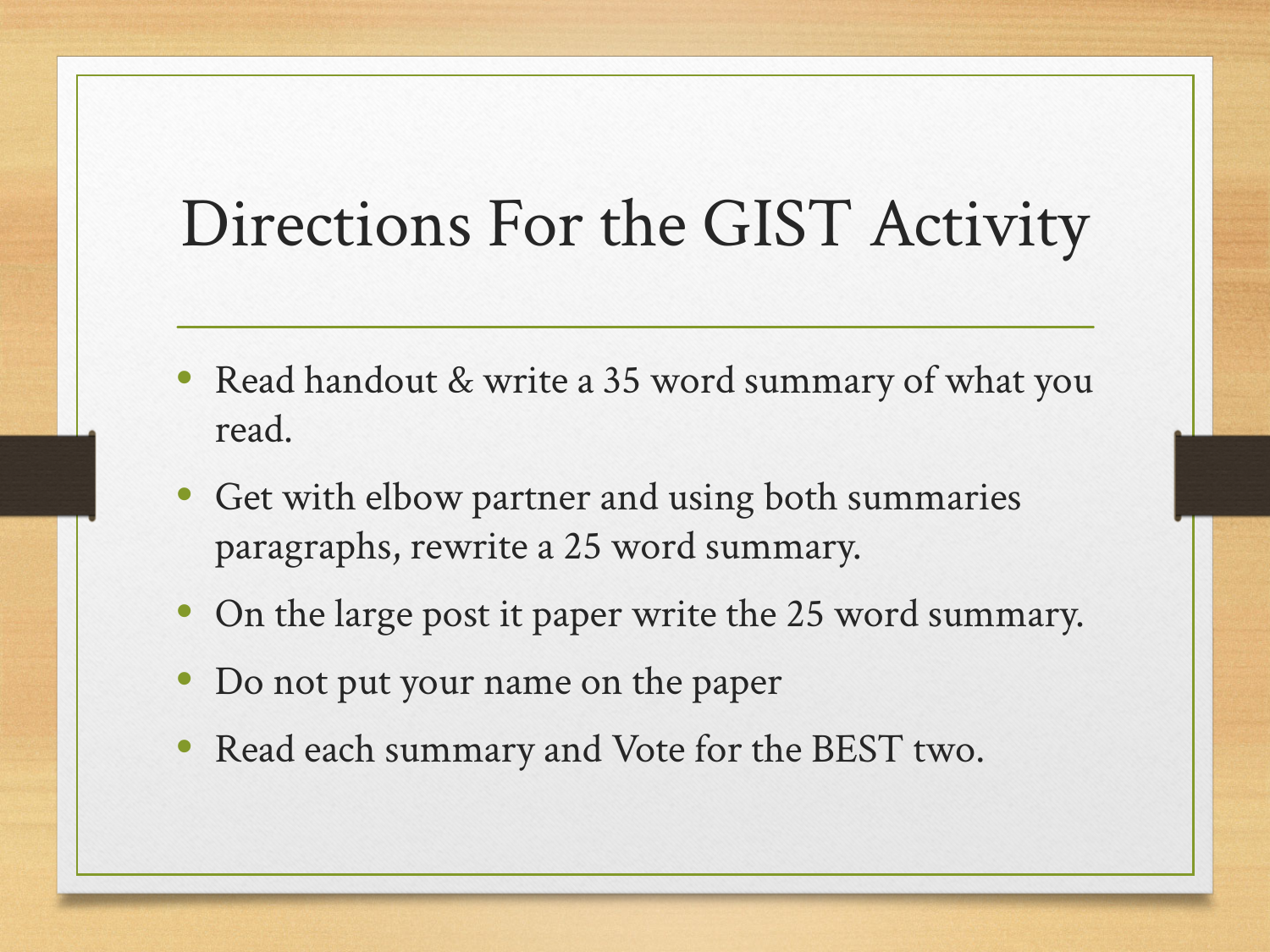

# Directions For the GIST Activity
Read handout & write a 35 word summary of what you read.
Get with elbow partner and using both summaries paragraphs, rewrite a 25 word summary.
On the large post it paper write the 25 word summary.
Do not put your name on the paper
Read each summary and Vote for the BEST two.